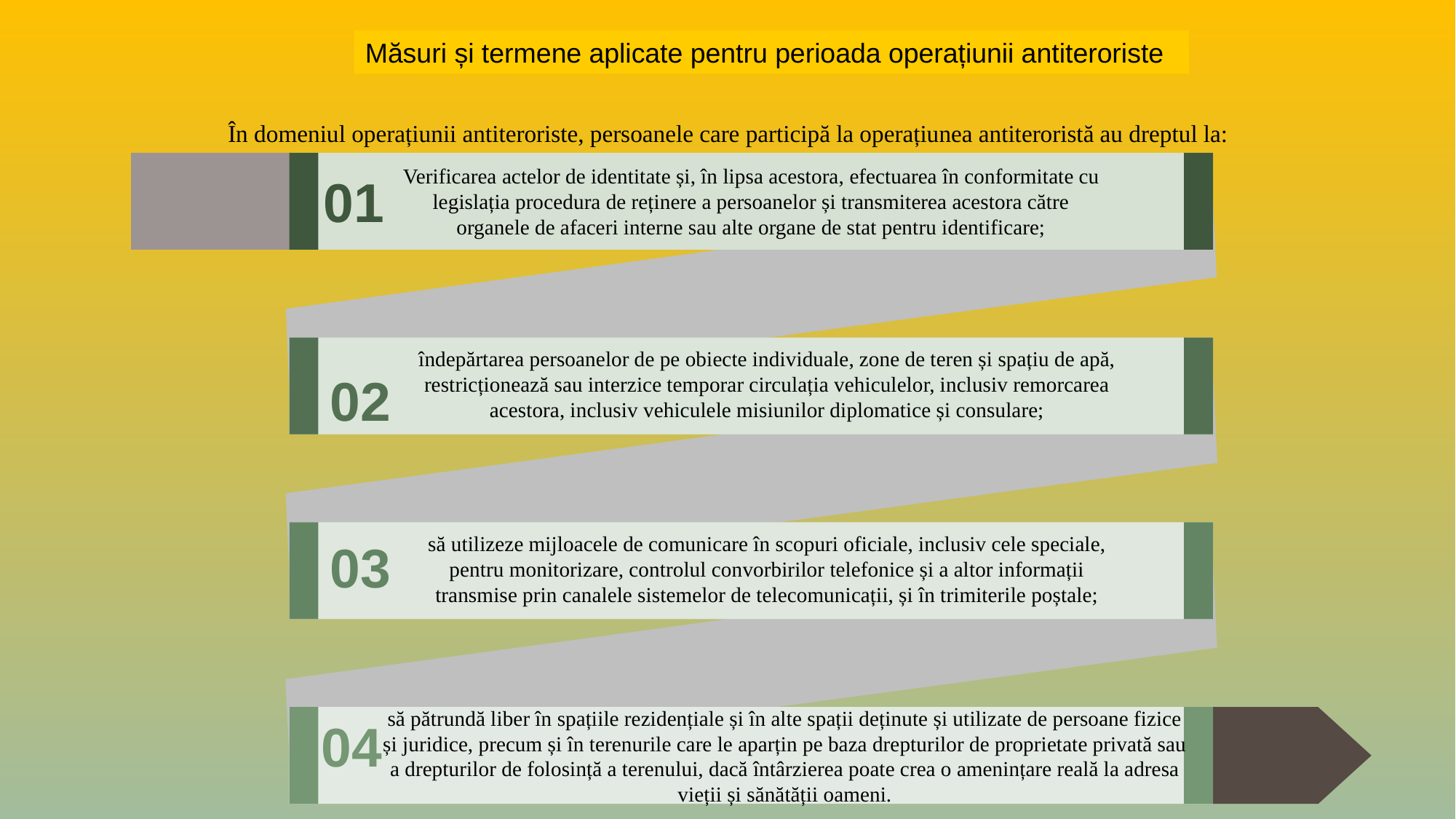

Măsuri și termene aplicate pentru perioada operațiunii antiteroriste
În domeniul operațiunii antiteroriste, persoanele care participă la operațiunea antiteroristă au dreptul la:

Verificarea actelor de identitate și, în lipsa acestora, efectuarea în conformitate cu legislația procedura de reținere a persoanelor și transmiterea acestora către organele de afaceri interne sau alte organe de stat pentru identificare;
01
îndepărtarea persoanelor de pe obiecte individuale, zone de teren și spațiu de apă, restricționează sau interzice temporar circulația vehiculelor, inclusiv remorcarea acestora, inclusiv vehiculele misiunilor diplomatice și consulare;
02
să utilizeze mijloacele de comunicare în scopuri oficiale, inclusiv cele speciale, pentru monitorizare, controlul convorbirilor telefonice și a altor informații transmise prin canalele sistemelor de telecomunicații, și în trimiterile poștale;
03
să pătrundă liber în spațiile rezidențiale și în alte spații deținute și utilizate de persoane fizice și juridice, precum și în terenurile care le aparțin pe baza drepturilor de proprietate privată sau a drepturilor de folosință a terenului, dacă întârzierea poate crea o amenințare reală la adresa vieții și sănătății oameni.
04